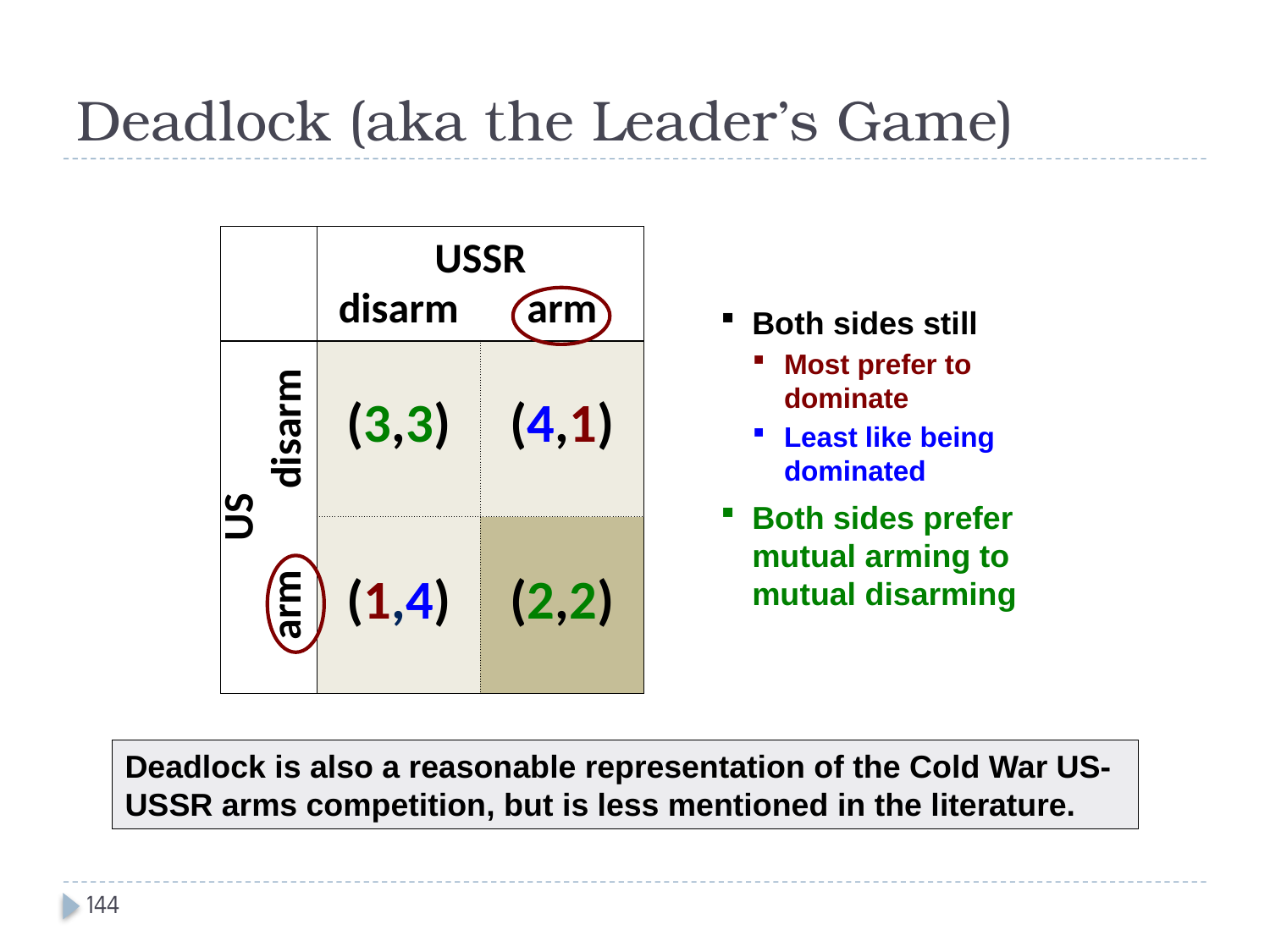

# Deadlock (aka the Leader’s Game)
|  |  |  |  |
| --- | --- | --- | --- |
|  |  | USSR |  |
|  |  | disarm | arm |
| US | disarm | (3,3) | (4,1) |
|  | arm | (1,4) | (2,2) |

Both sides still
Most prefer to dominate
Least like being dominated
Both sides prefer mutual arming to mutual disarming

Deadlock is also a reasonable representation of the Cold War US-USSR arms competition, but is less mentioned in the literature.
144